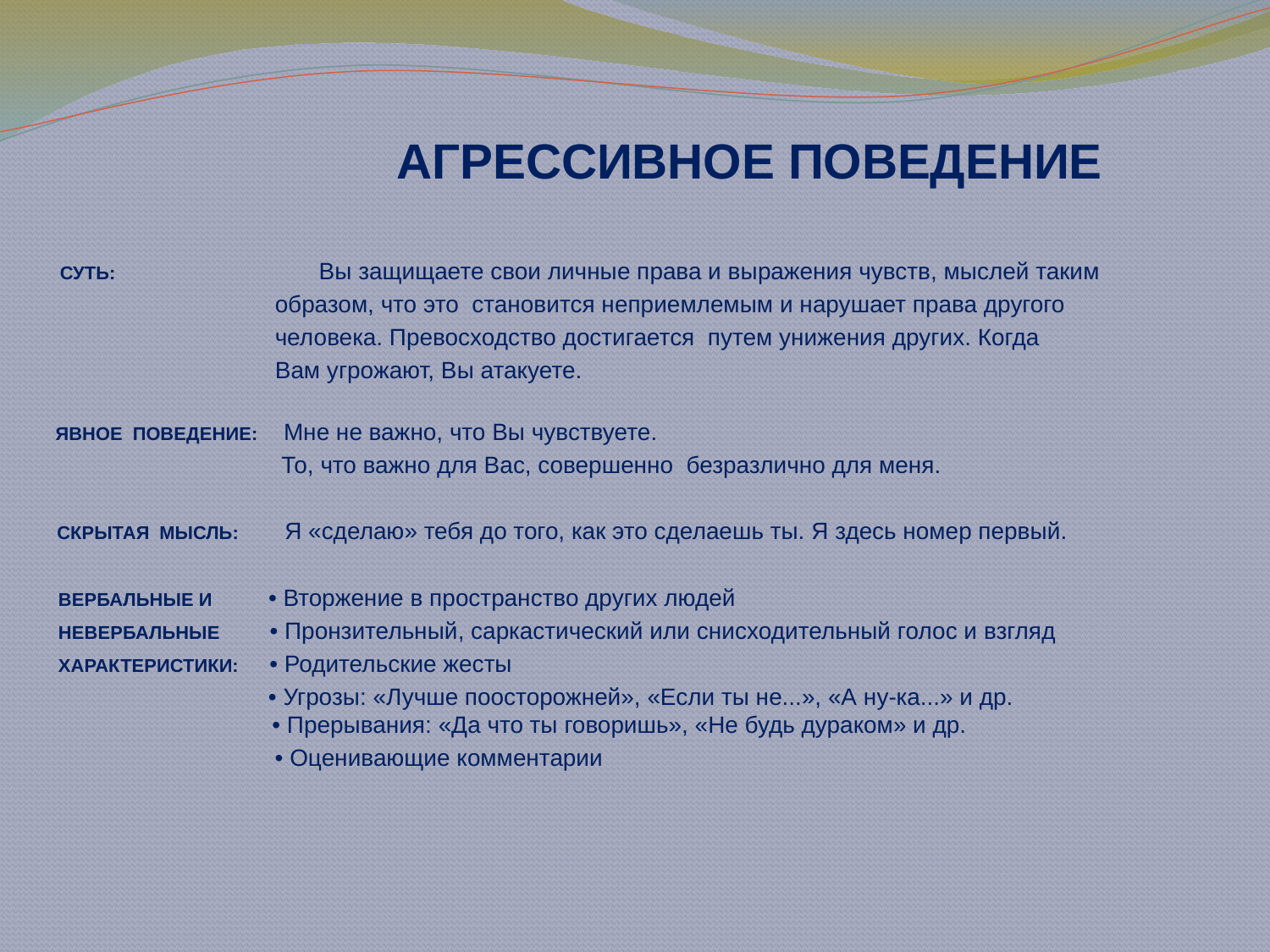

# АГРЕССИВНОЕ ПОВЕДЕНИЕ
  СУТЬ:                                        Вы защищаете свои личные права и выражения чувств, мыслей таким
                                        образом, что это  становится неприемлемым и нарушает права другого
                                        человека. Превосходство достигается  путем унижения других. Когда
                                        Вам угрожают, Вы атакуете.
 ЯВНОЕ  ПОВЕДЕНИЕ:     Мне не важно, что Вы чувствуете.
                                         То, что важно для Вас, совершенно  безразлично для меня.

       СКРЫТАЯ  МЫСЛЬ:         Я «сделаю» тебя до того, как это сделаешь ты. Я здесь номер первый.

       ВЕРБАЛЬНЫЕ И           • Вторжение в пространство других людей
       НЕВЕРБАЛЬНЫЕ        • Пронзительный, саркастический или снисходительный голос и взгляд
       ХАРАКТЕРИСТИКИ:      • Родительские жесты
                                       • Угрозы: «Лучше поосторожней», «Если ты не...», «А ну-ка...» и др.
                                  • Прерывания: «Да что ты говоришь», «Не будь дураком» и др.
                                        • Оценивающие комментарии